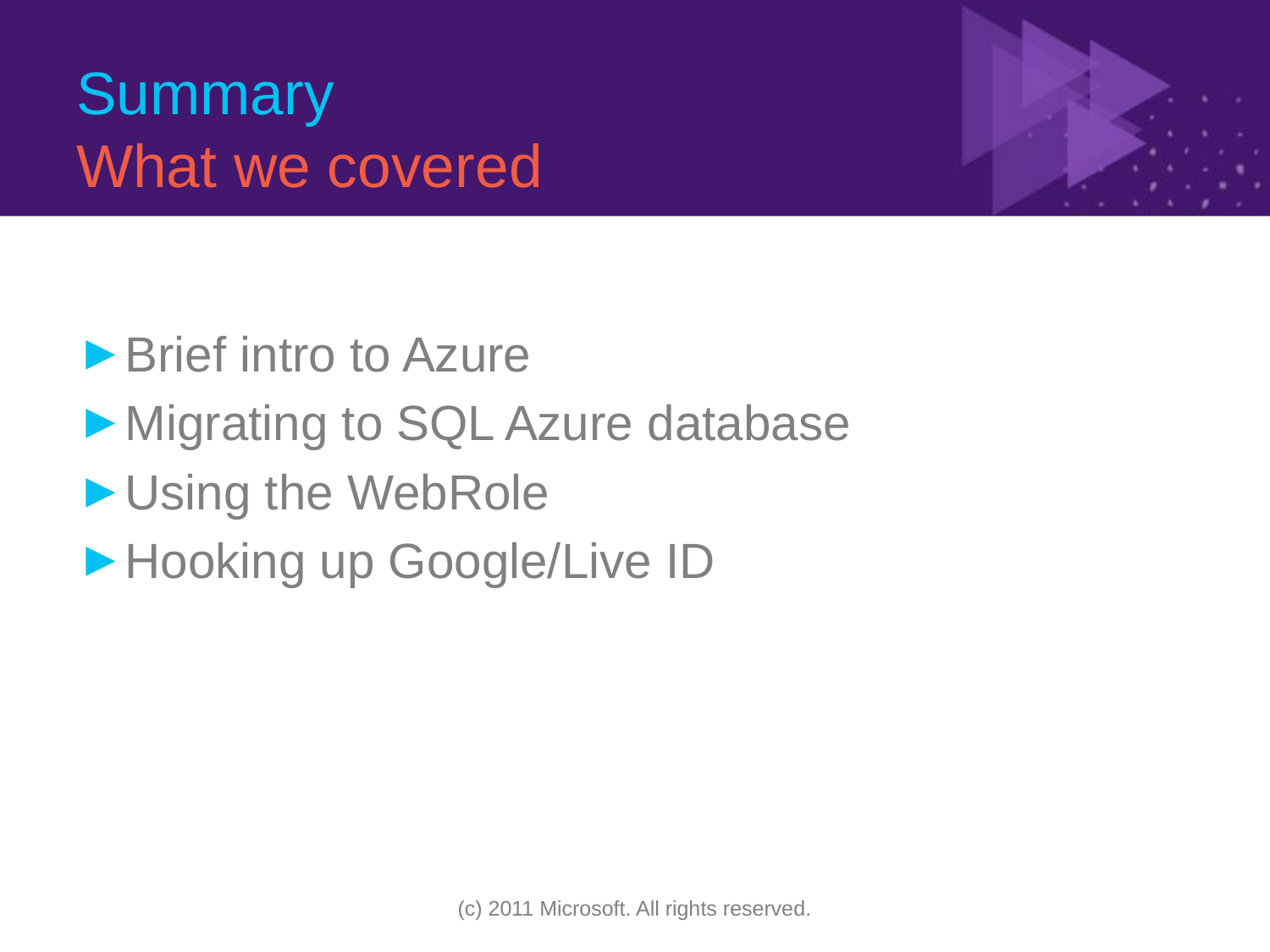

# Summary What we covered
Brief intro to Azure
Migrating to SQL Azure database
Using the WebRole
Hooking up Google/Live ID
(c) 2011 Microsoft. All rights reserved.